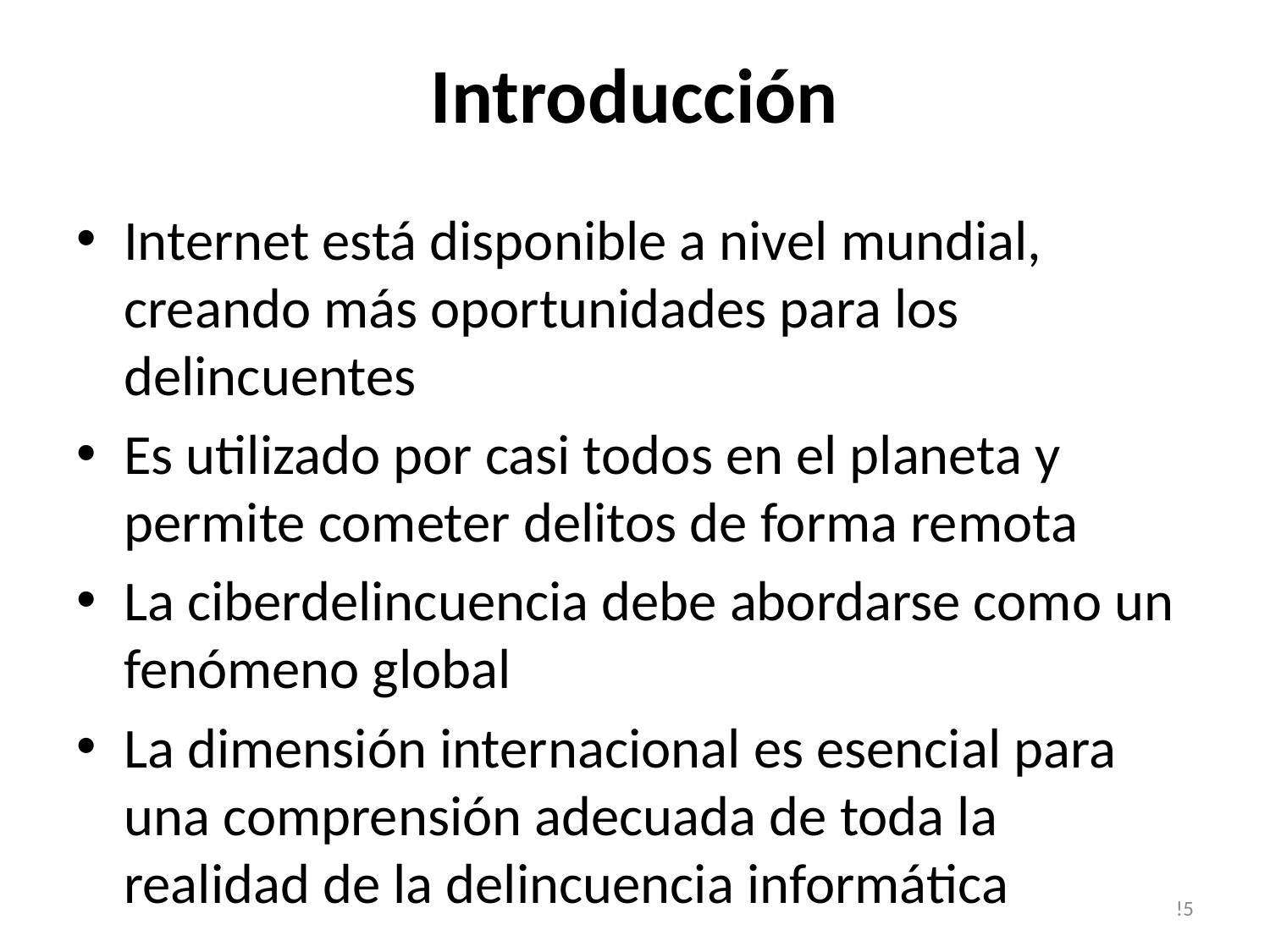

# Introducción
Internet está disponible a nivel mundial, creando más oportunidades para los delincuentes
Es utilizado por casi todos en el planeta y permite cometer delitos de forma remota
La ciberdelincuencia debe abordarse como un fenómeno global
La dimensión internacional es esencial para una comprensión adecuada de toda la realidad de la delincuencia informática
!5